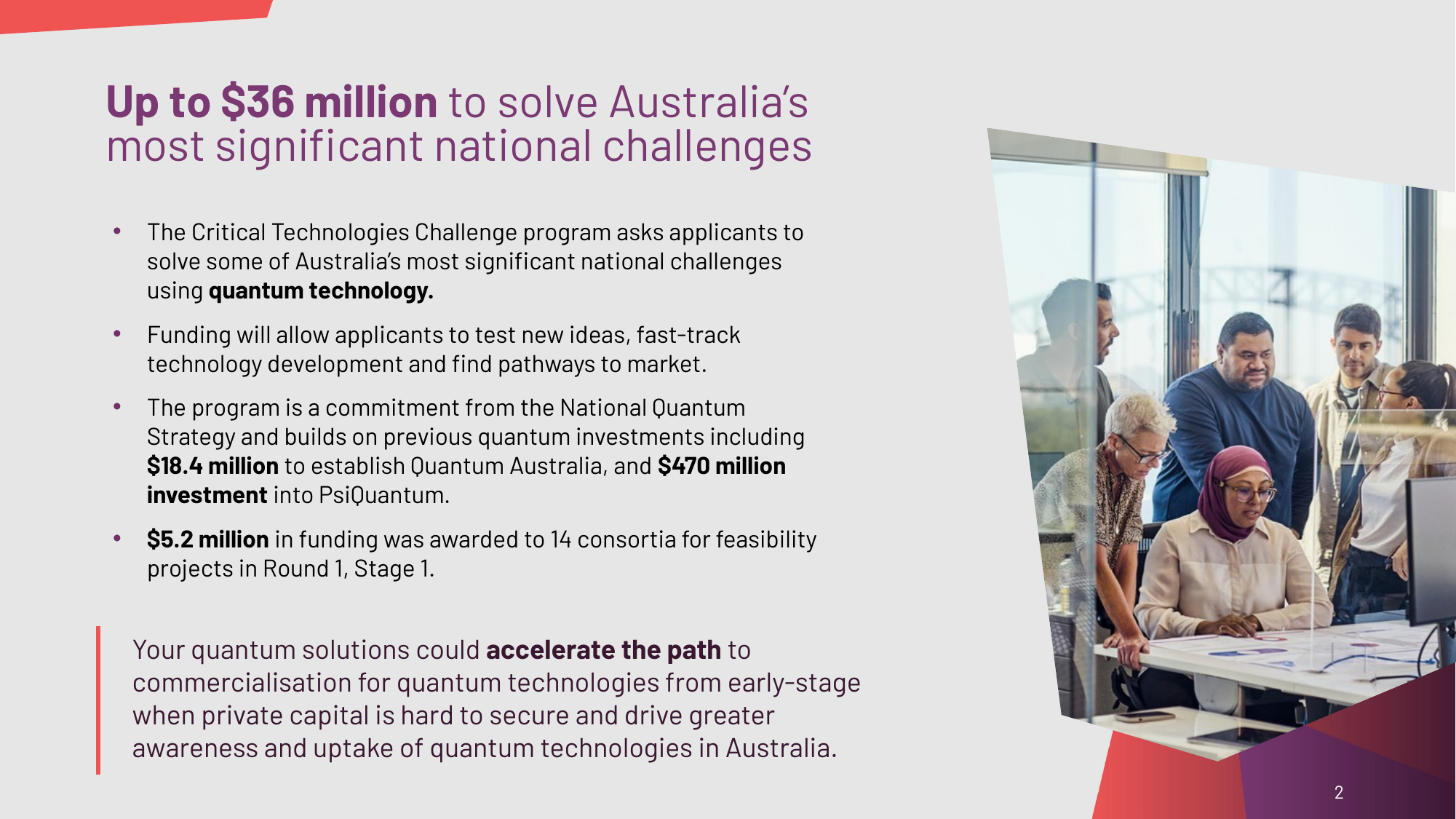

Up to $36 million to solve Australia’s
most significant national challenges

The Critical Technologies Challenge program asks applicants to solve some of Australia’s most significant national challenges using quantum technology.
Funding will allow applicants to test new ideas, fast-track technology development and find pathways to market.
The program is a commitment from the National Quantum Strategy and builds on previous quantum investments including $18.4 million to establish Quantum Australia, and $470 million investment into PsiQuantum.
$5.2 million in funding was awarded to 14 consortia for feasibility projects in Round 1, Stage 1.
Your quantum solutions could accelerate the path to commercialisation for quantum technologies from early-stage when private capital is hard to secure and drive greater awareness and uptake of quantum technologies in Australia.
2